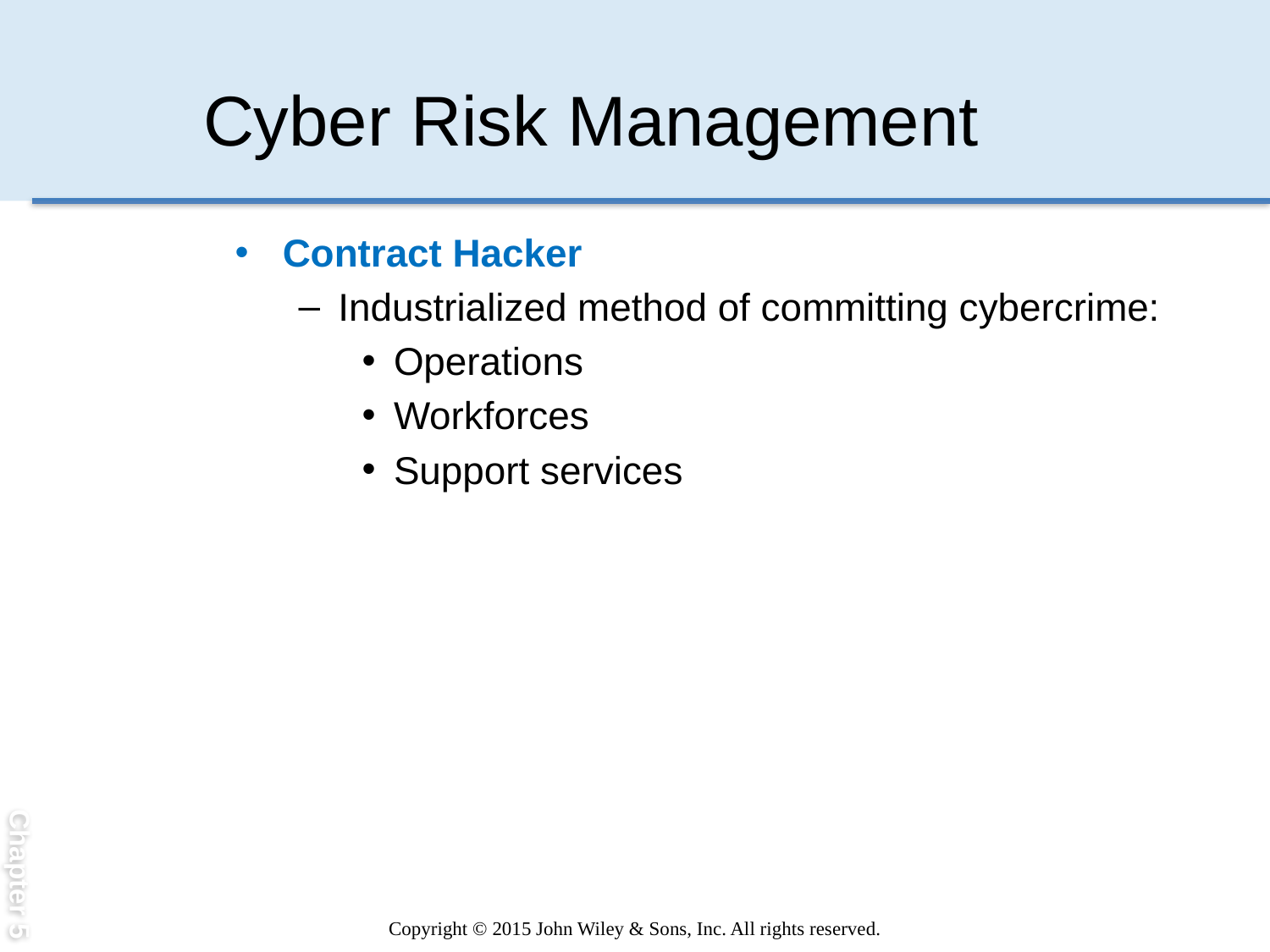

Chapter 5
# Cyber Risk Management
Contract Hacker
Industrialized method of committing cybercrime:
Operations
Workforces
Support services